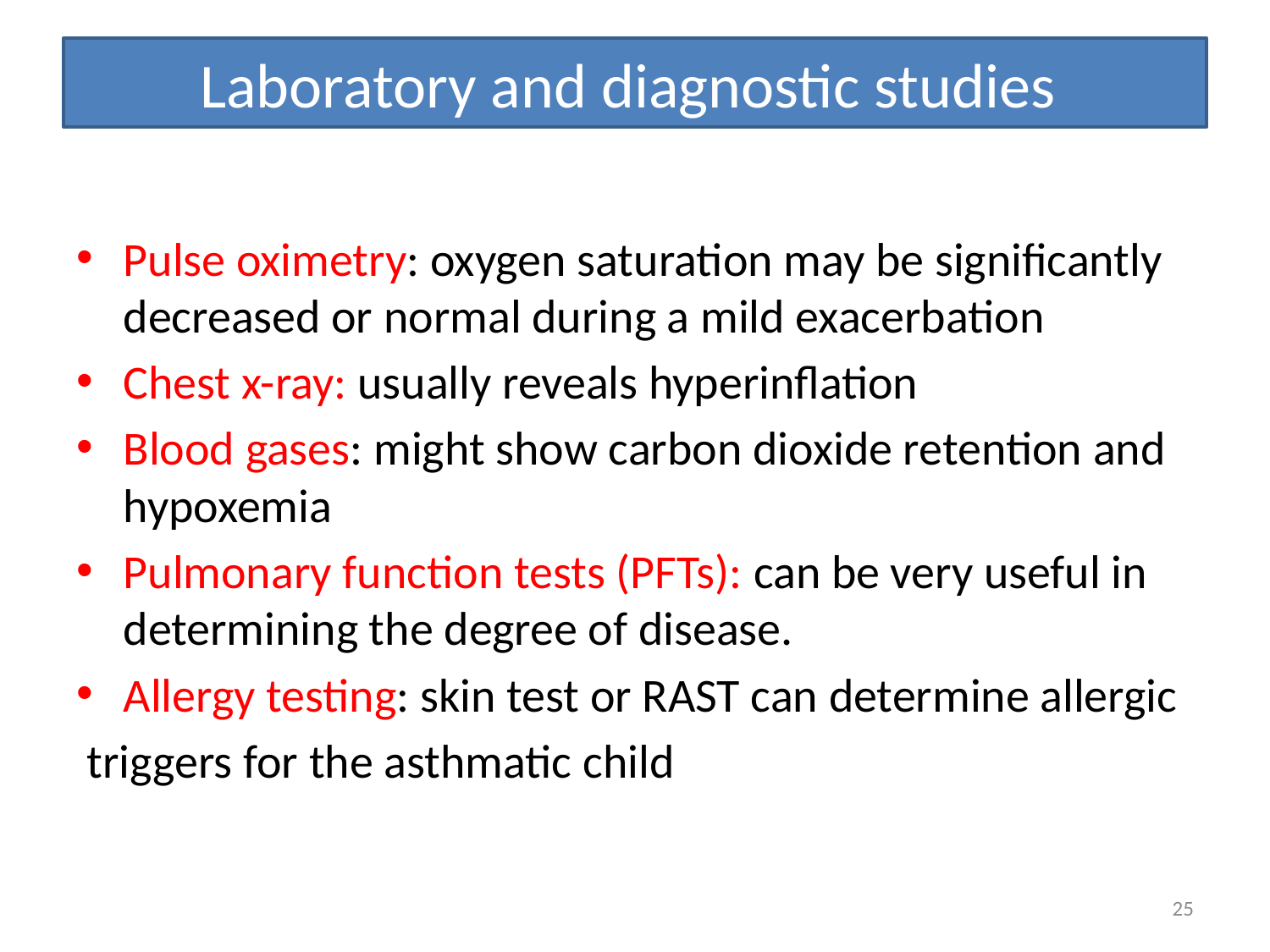

# Laboratory and diagnostic studies
Pulse oximetry: oxygen saturation may be significantly decreased or normal during a mild exacerbation
Chest x-ray: usually reveals hyperinflation
Blood gases: might show carbon dioxide retention and hypoxemia
Pulmonary function tests (PFTs): can be very useful in determining the degree of disease.
Allergy testing: skin test or RAST can determine allergic
 triggers for the asthmatic child
25